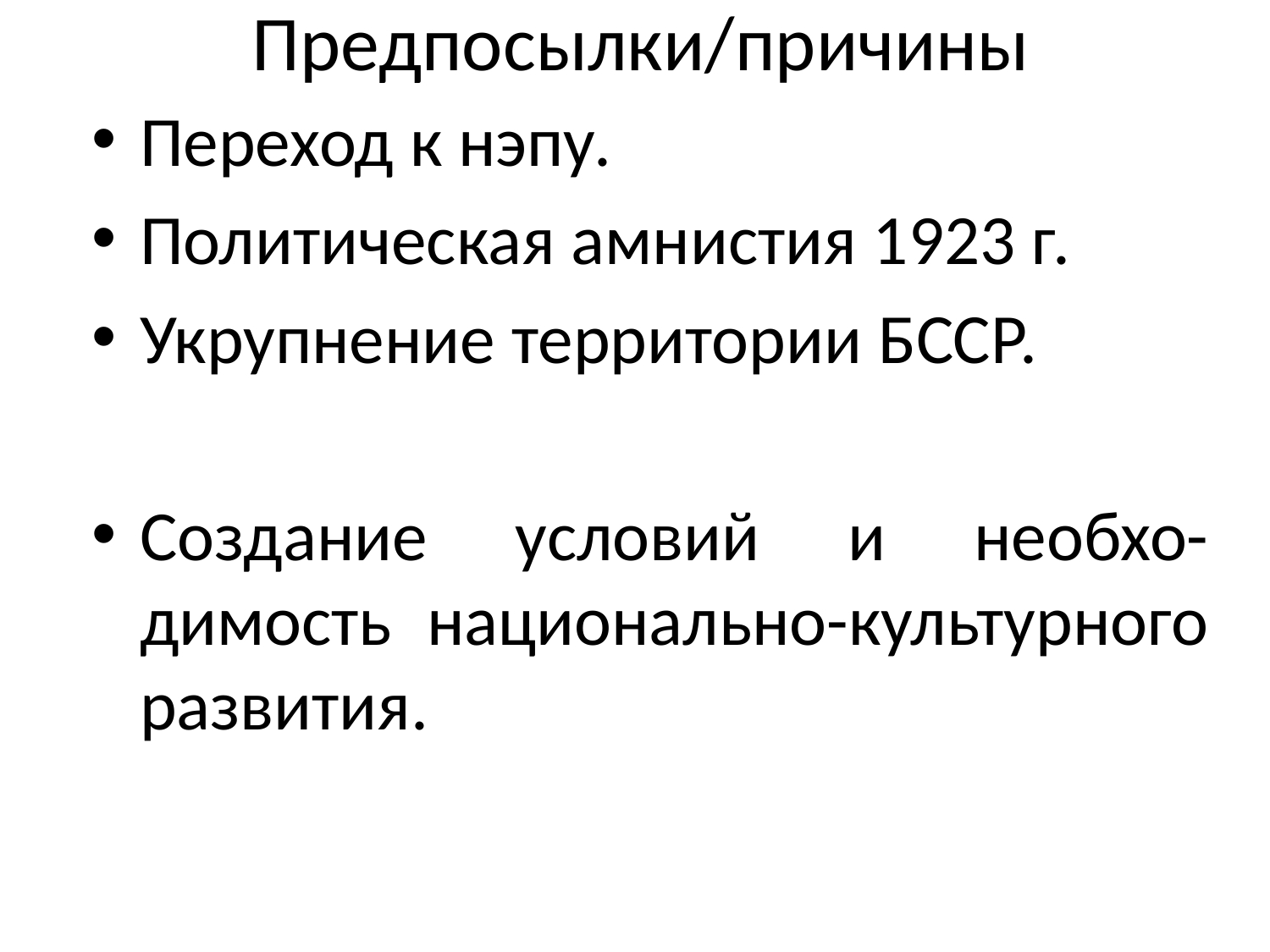

# Предпосылки/причины
Переход к нэпу.
Политическая амнистия 1923 г.
Укрупнение территории БССР.

Создание условий и необхо-димость национально-культурного развития.